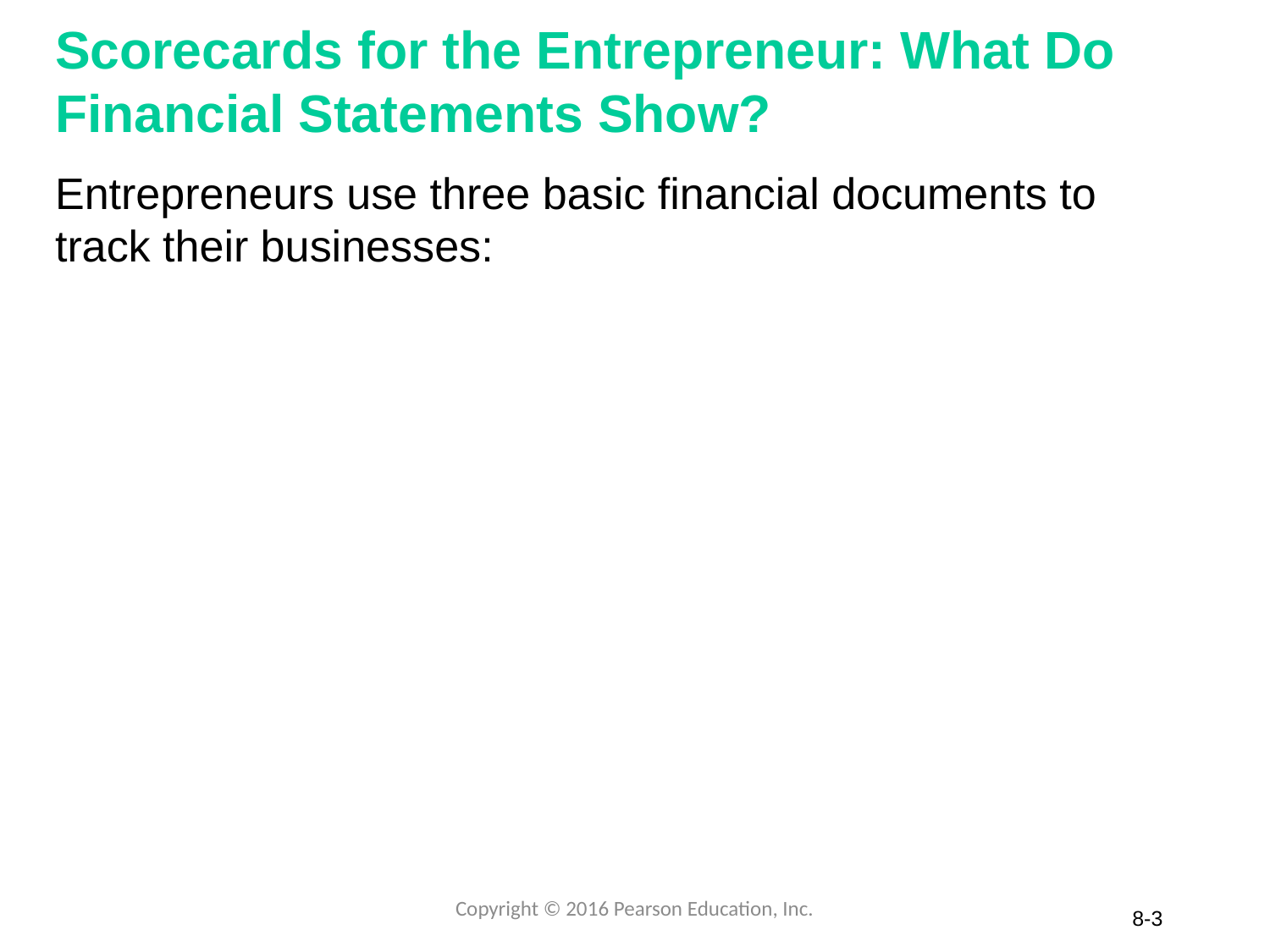

# Scorecards for the Entrepreneur: What Do Financial Statements Show?
Entrepreneurs use three basic financial documents to track their businesses:

Copyright © 2016 Pearson Education, Inc.